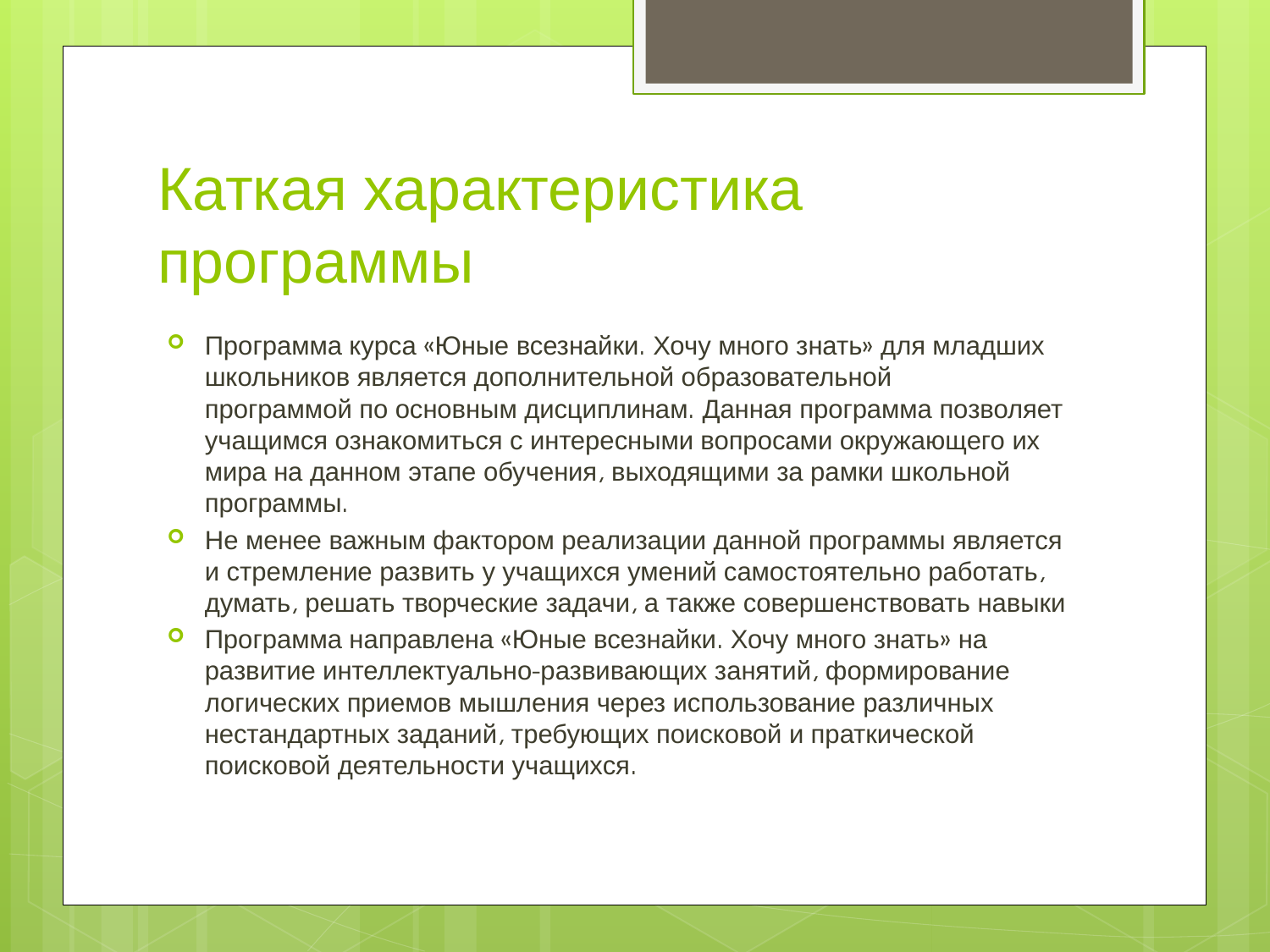

# Каткая характеристика программы
Программа курса «Юные всезнайки. Хочу много знать» для младших школьников является дополнительной образовательной программой по основным дисциплинам. Данная программа позволяет учащимся ознакомиться с интересными вопросами окружающего их мира на данном этапе обучения, выходящими за рамки школьной программы.
Не менее важным фактором реализации данной программы является и стремление развить у учащихся умений самостоятельно работать, думать, решать творческие задачи, а также совершенствовать навыки
Программа направлена «Юные всезнайки. Хочу много знать» на развитие интеллектуально-развивающих занятий, формирование логических приемов мышления через использование различных нестандартных заданий, требующих поисковой и праткической поисковой деятельности учащихся.